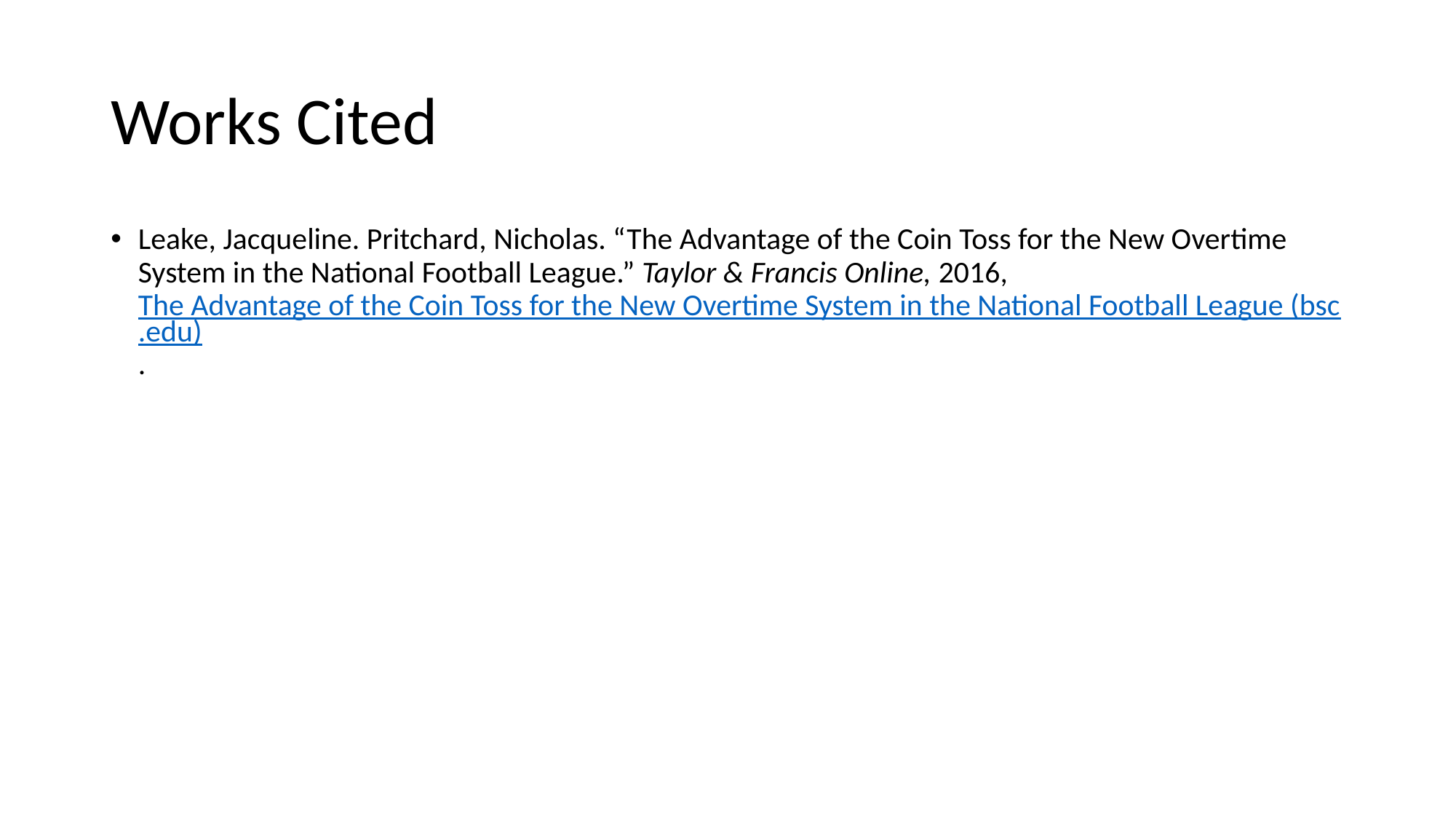

# Works Cited
Leake, Jacqueline. Pritchard, Nicholas. “The Advantage of the Coin Toss for the New Overtime System in the National Football League.” Taylor & Francis Online, 2016, The Advantage of the Coin Toss for the New Overtime System in the National Football League (bsc.edu).